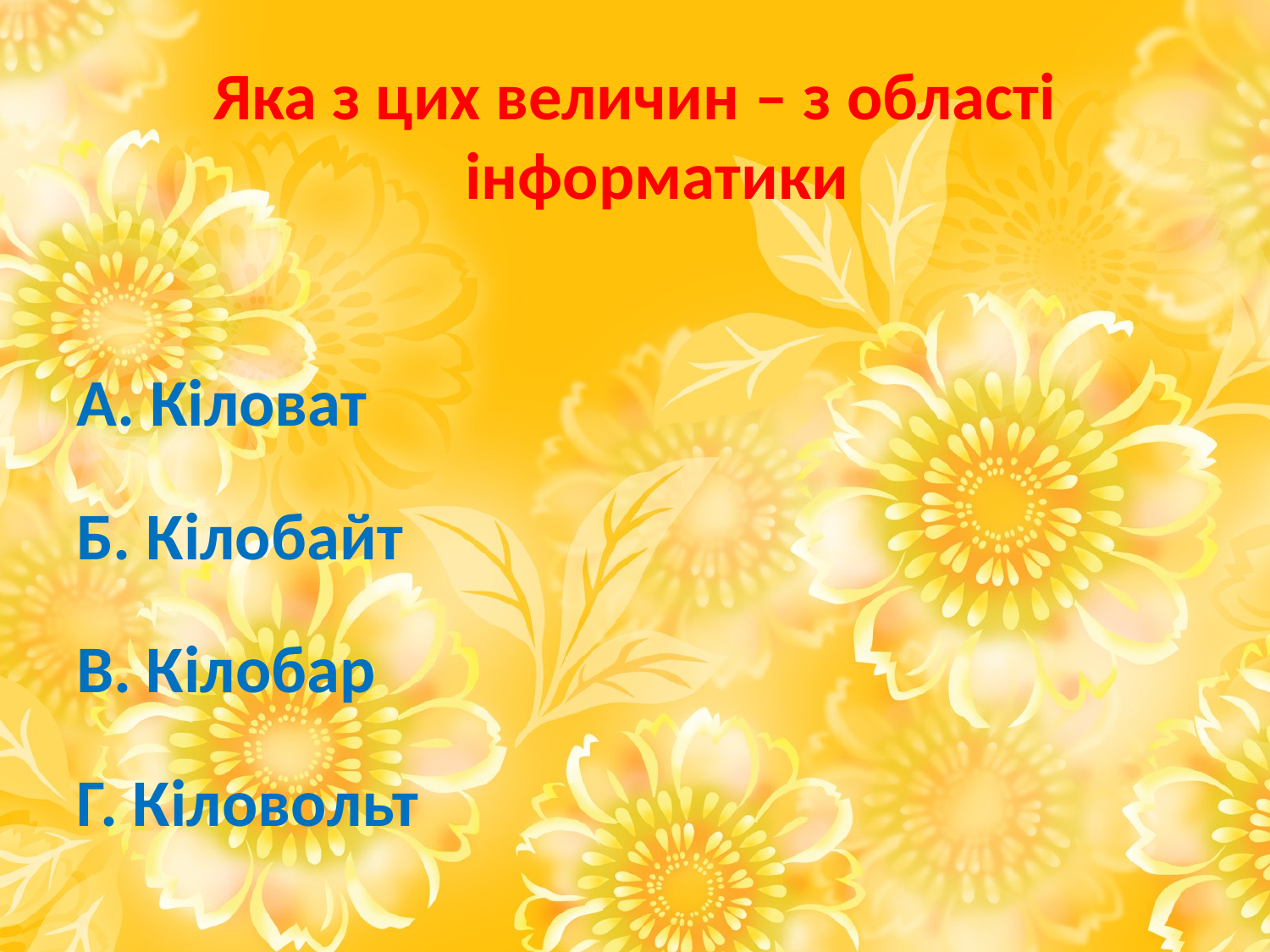

Яка з цих величин – з області інформатики

А. Кіловат
Б. Кілобайт
В. Кілобар
Г. Кіловольт